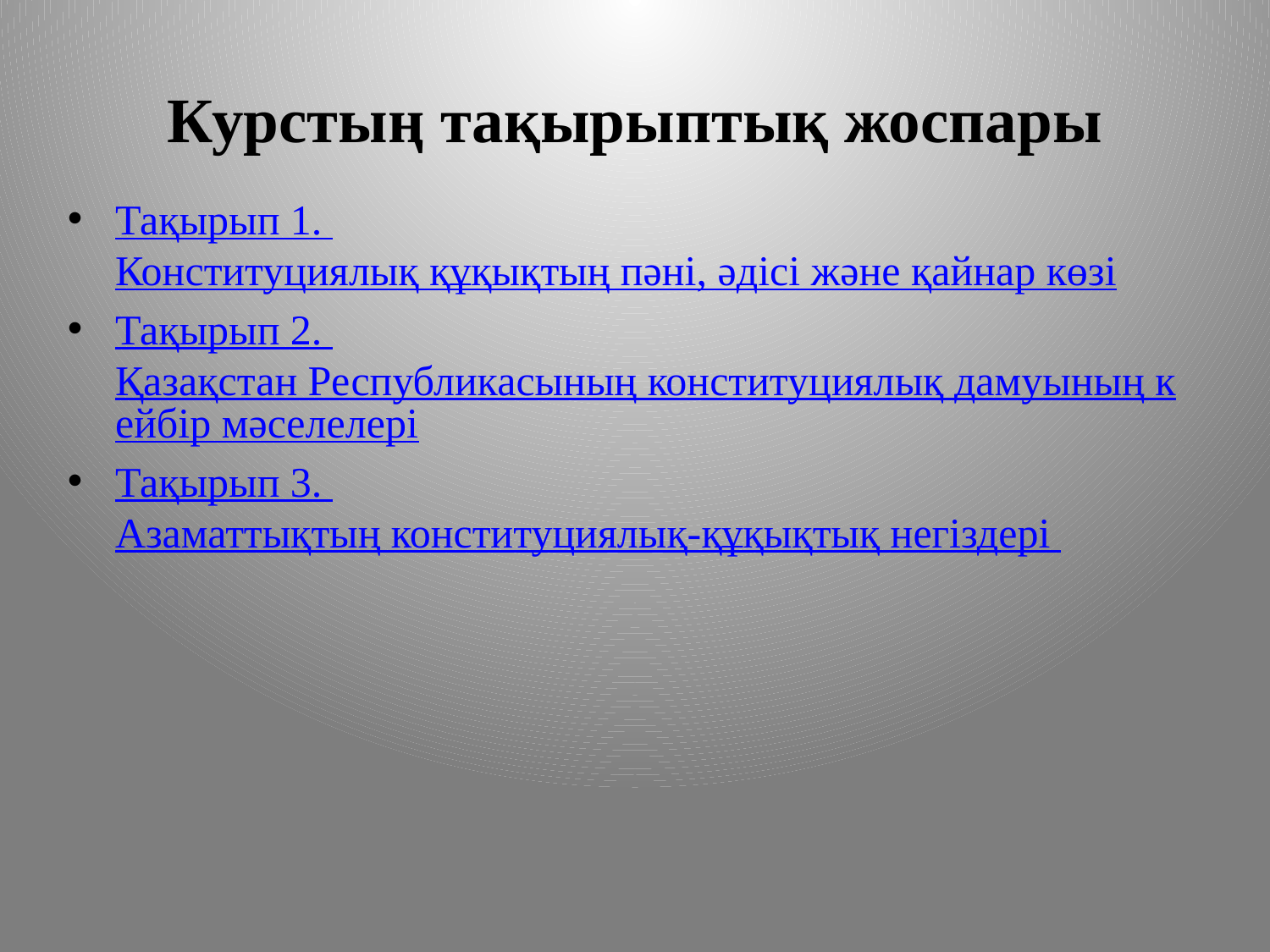

# Курстың тақырыптық жоспары
Тақырып 1. Конституциялық құқықтың пәні, әдісі және қайнар көзі
Тақырып 2. Қазақстан Республикасының конституциялық дамуының кейбір мәселелері
Тақырып 3. Азаматтықтың конституциялық-құқықтық негіздері